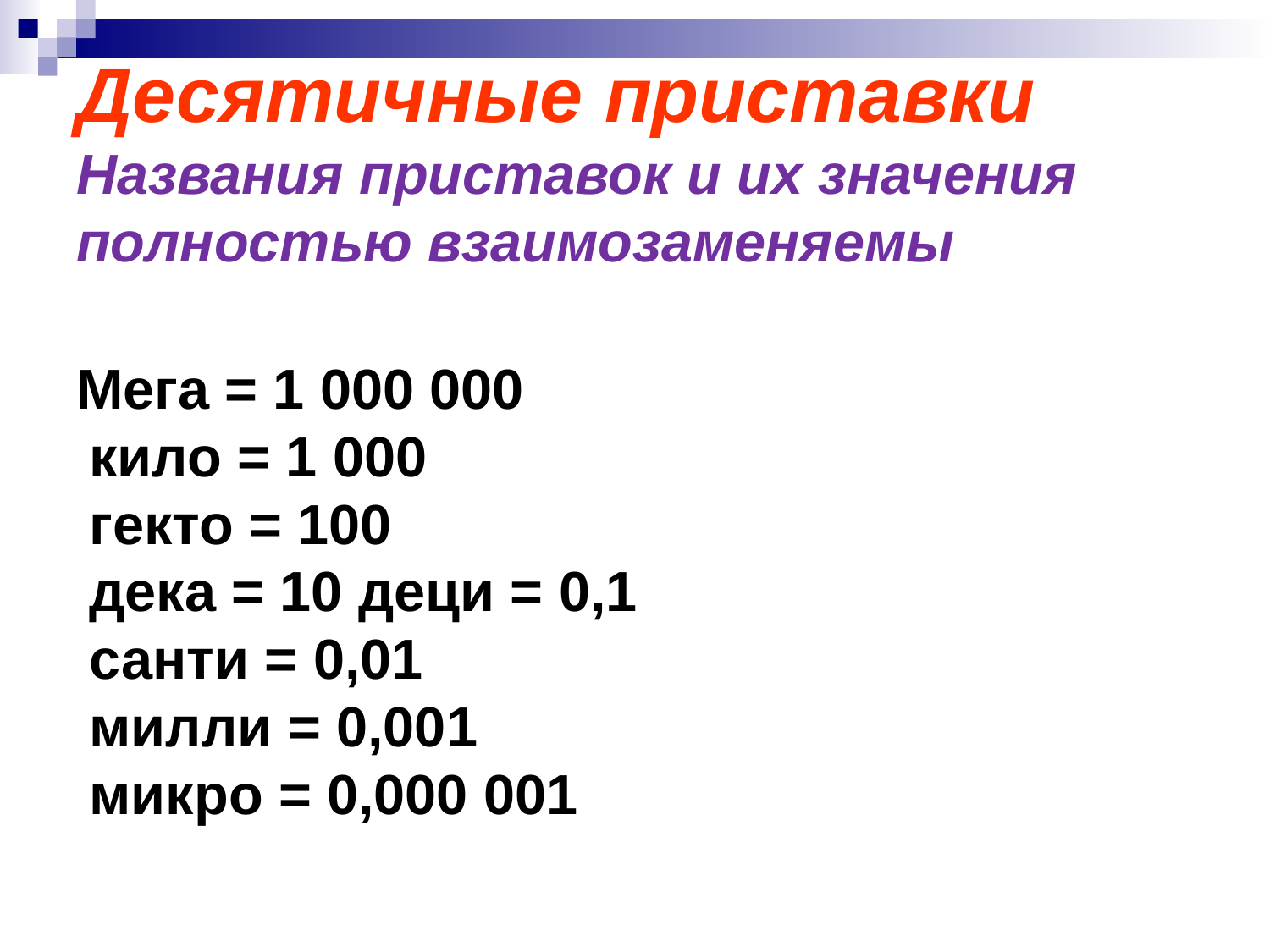

# Десятичные приставки Названия приставок и их значения полностью взаимозаменяемы
Мега = 1 000 000
кило = 1 000
гекто = 100
дека = 10 деци = 0,1
санти = 0,01
милли = 0,001
микро = 0,000 001